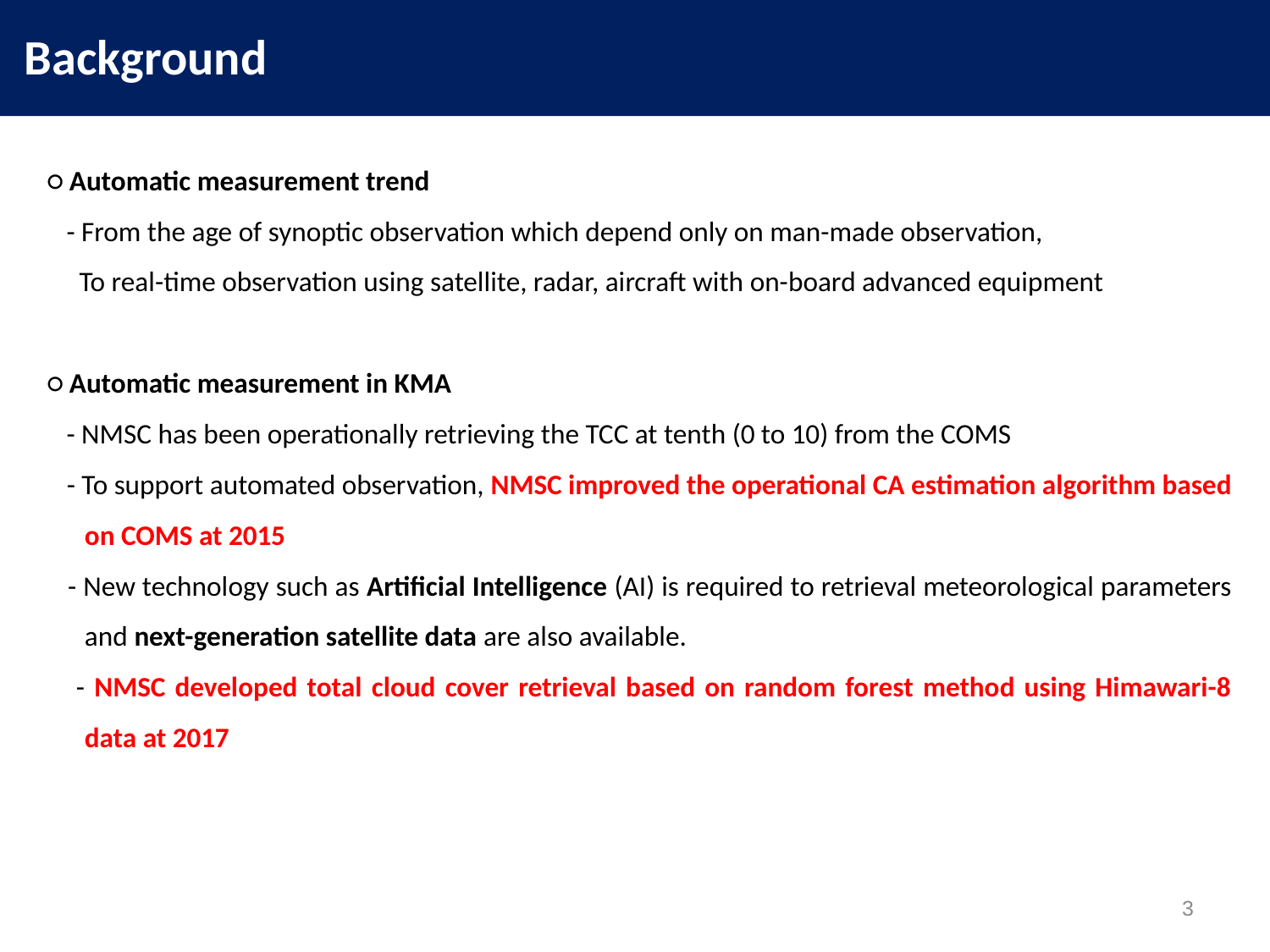

Background
○ Automatic measurement trend
   - From the age of synoptic observation which depend only on man-made observation,
     To real-time observation using satellite, radar, aircraft with on-board advanced equipment

○ Automatic measurement in KMA
   - NMSC has been operationally retrieving the TCC at tenth (0 to 10) from the COMS
   - To support automated observation, NMSC improved the operational CA estimation algorithm based on COMS at 2015
   - New technology such as Artificial Intelligence (AI) is required to retrieval meteorological parameters and next-generation satellite data are also available.
   - NMSC developed total cloud cover retrieval based on random forest method using Himawari-8 data at 2017
3